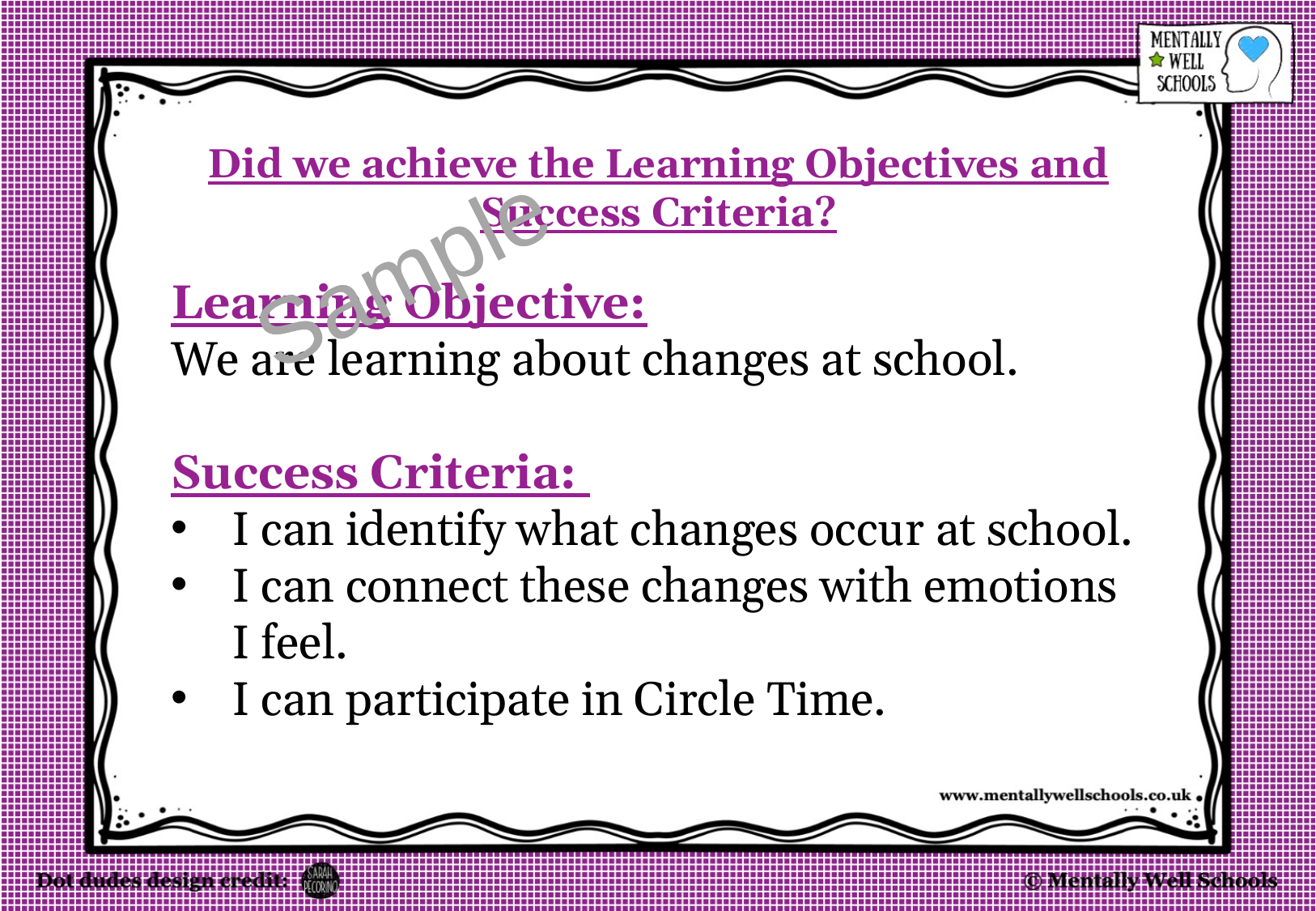

Did we achieve the Learning Objectives and Success Criteria?
Sample
Learning Objective:
We are learning about changes at school.

Success Criteria:
I can identify what changes occur at school.
I can connect these changes with emotions I feel.
I can participate in Circle Time.